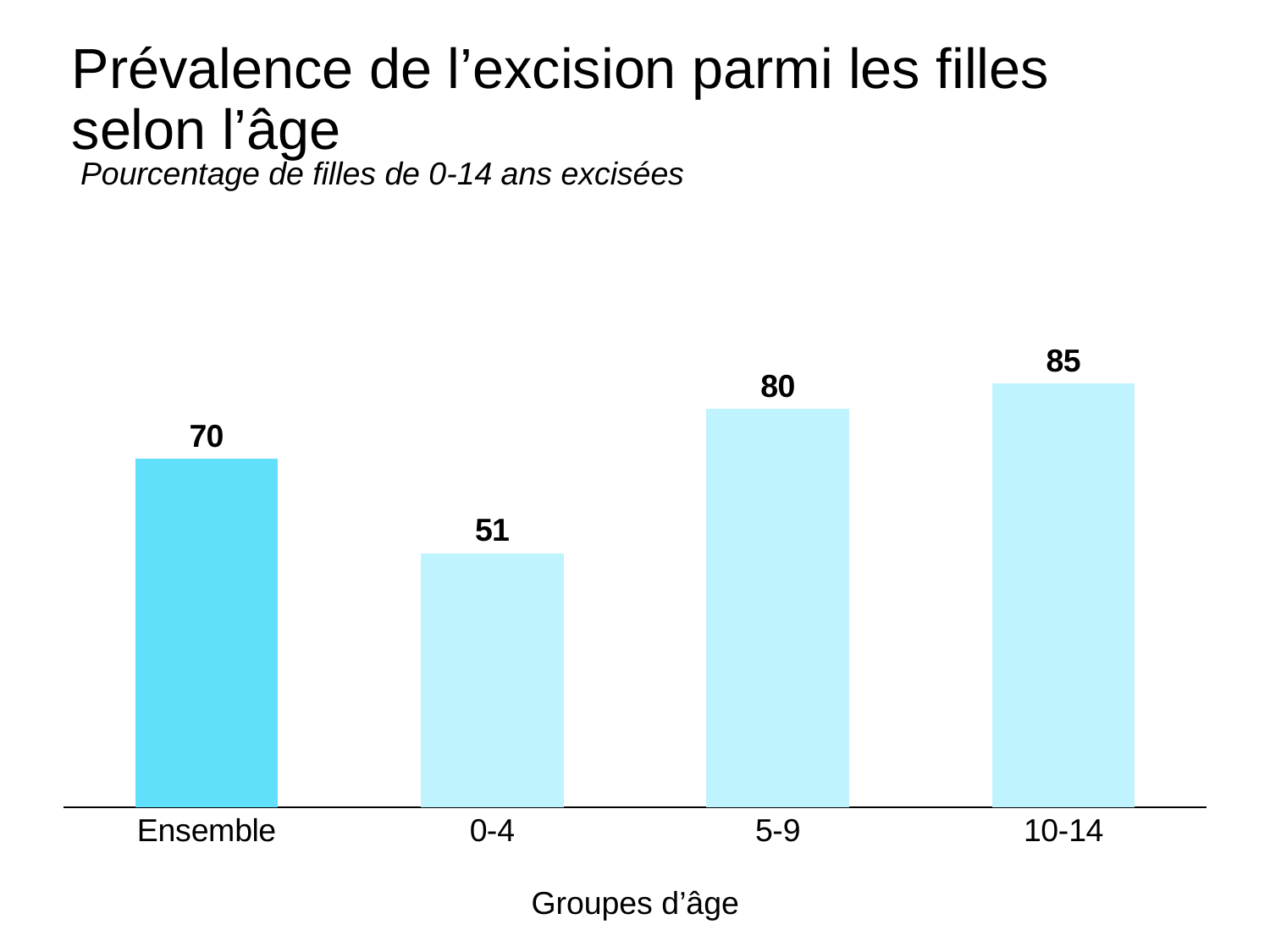

# Prévalence de l’excision parmi les filles selon l’âge
 Pourcentage de filles de 0-14 ans excisées

### Chart

| Category | Column2 |
|---|---|
| Ensemble | 70.0 |
| 0-4 | 51.0 |
| 5-9 | 80.0 |
| 10-14 | 85.0 |
Groupes d’âge